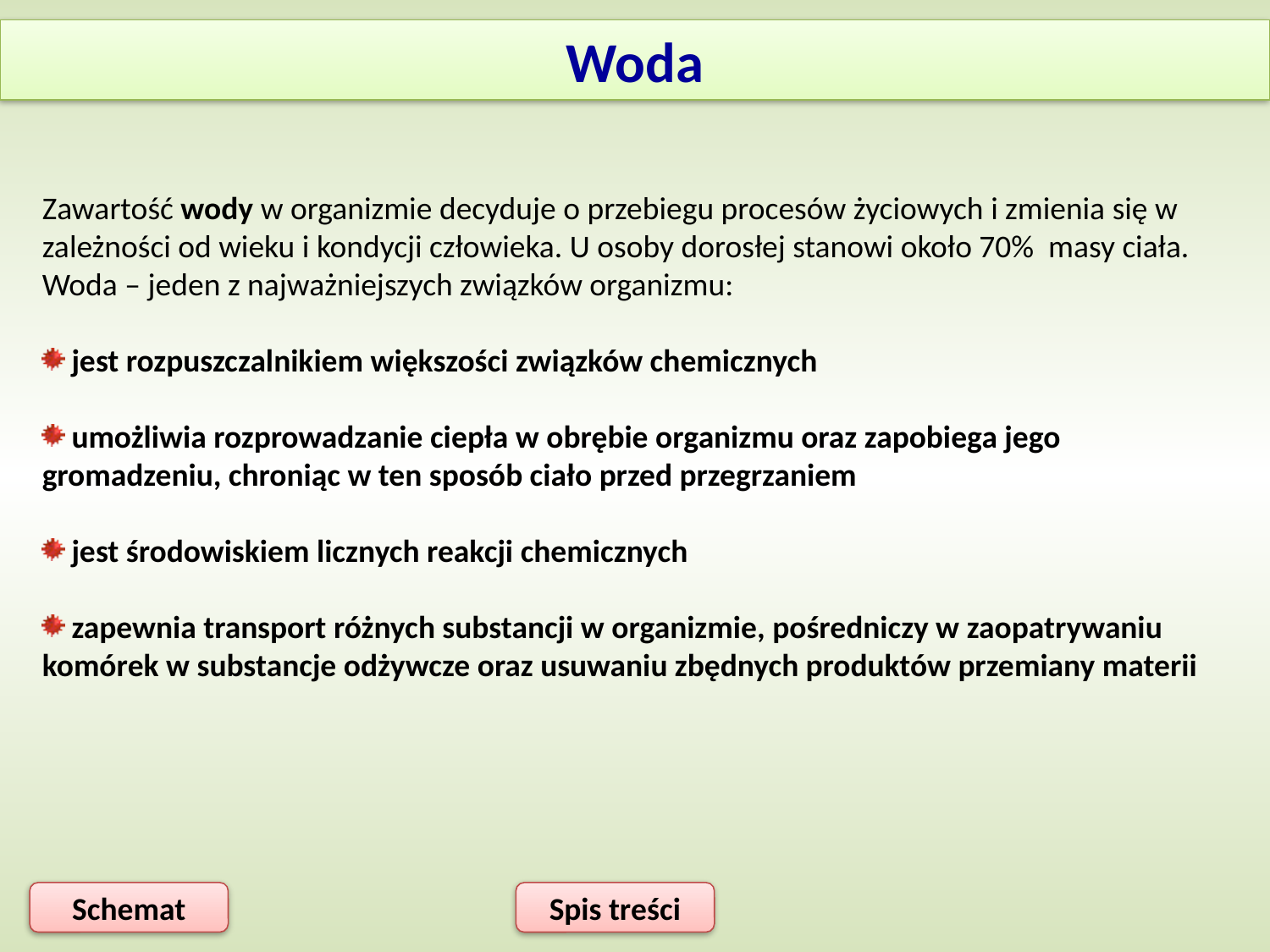

Woda
Zawartość wody w organizmie decyduje o przebiegu procesów życiowych i zmienia się w zależności od wieku i kondycji człowieka. U osoby dorosłej stanowi około 70%  masy ciała. Woda – jeden z najważniejszych związków organizmu:

 jest rozpuszczalnikiem większości związków chemicznych

 umożliwia rozprowadzanie ciepła w obrębie organizmu oraz zapobiega jego gromadzeniu, chroniąc w ten sposób ciało przed przegrzaniem

 jest środowiskiem licznych reakcji chemicznych

 zapewnia transport różnych substancji w organizmie, pośredniczy w zaopatrywaniu komórek w substancje odżywcze oraz usuwaniu zbędnych produktów przemiany materii
Schemat
Spis treści